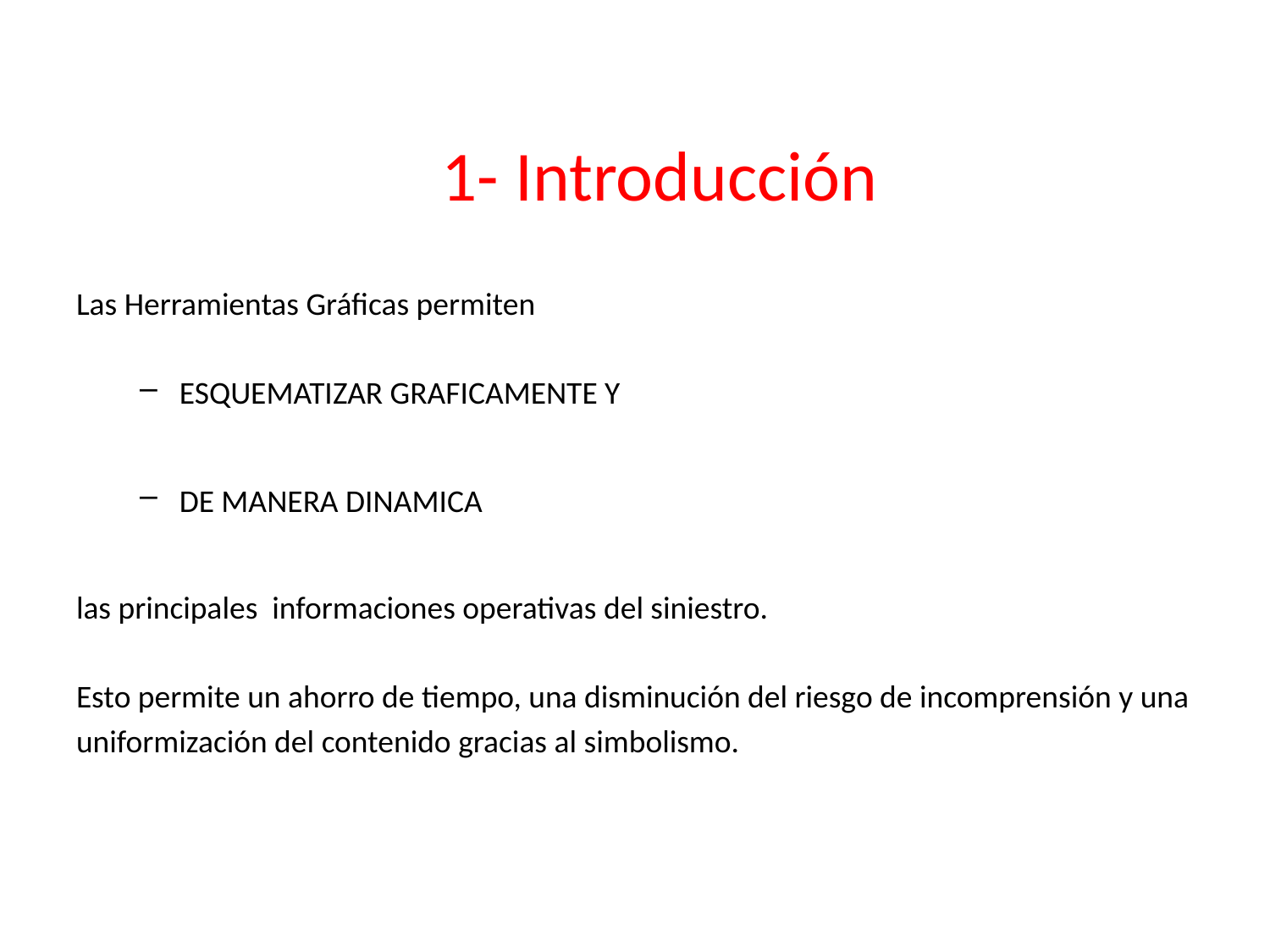

# 1- Introducción
Las Herramientas Gráficas permiten

ESQUEMATIZAR GRAFICAMENTE Y

DE MANERA DINAMICA

las principales  informaciones operativas del siniestro.

Esto permite un ahorro de tiempo, una disminución del riesgo de incomprensión y una
uniformización del contenido gracias al simbolismo.